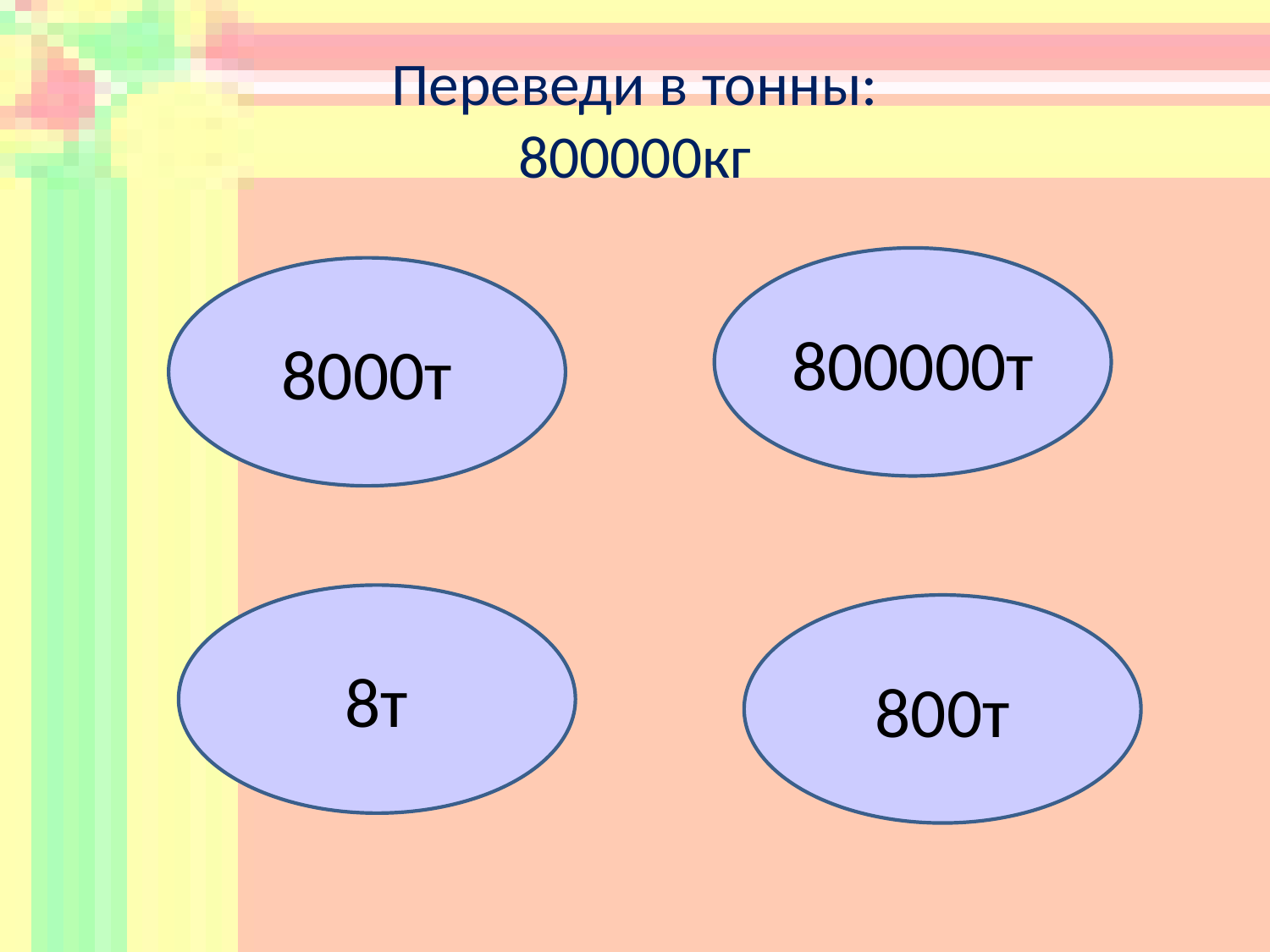

# Переведи в тонны: 800000кг
800000т
8000т
8т
800т